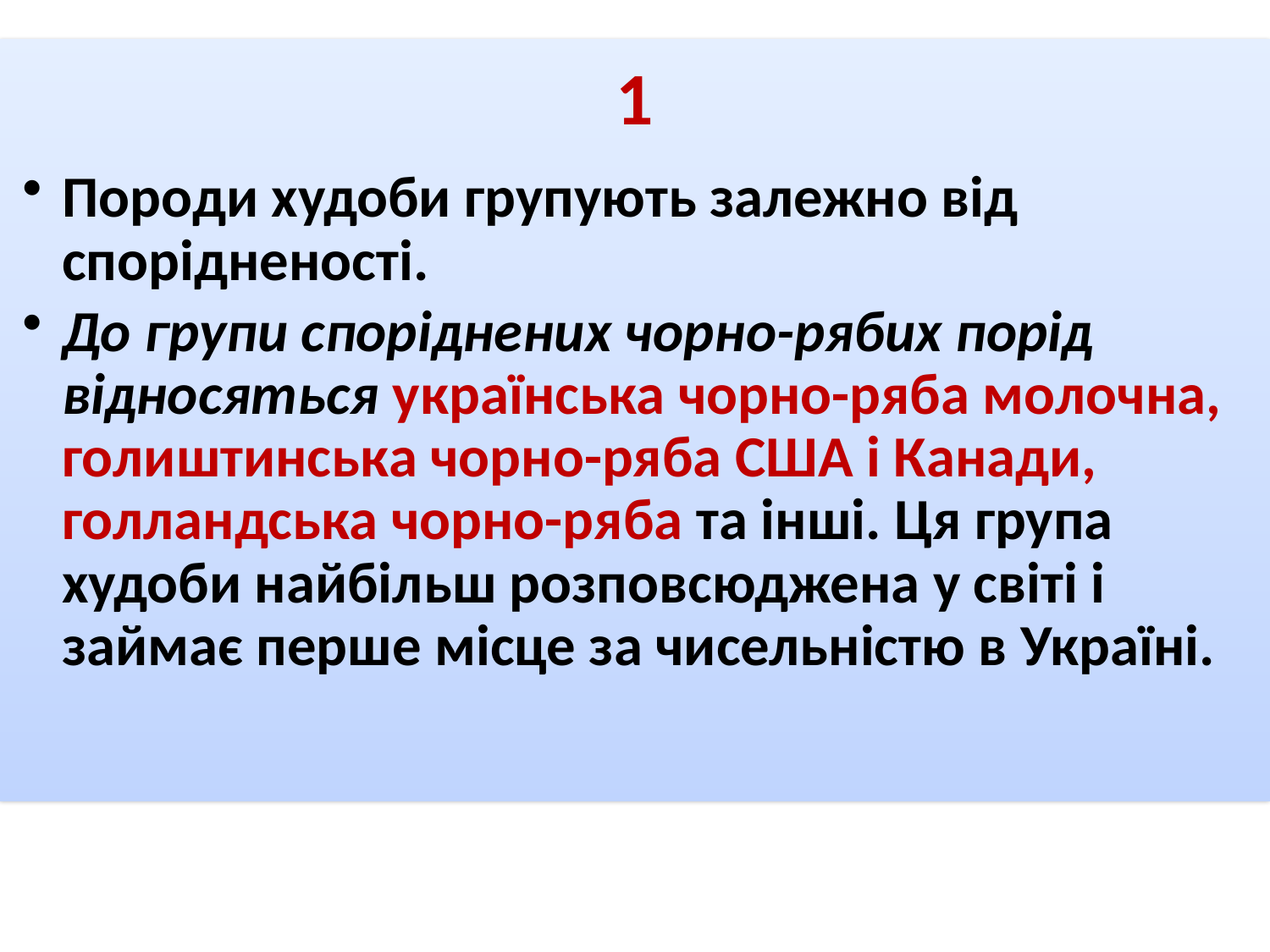

1
Породи худоби групують залежно від спорідненості.
До групи споріднених чорно-рябих порід відносяться українська чорно-ряба молочна, голиштинська чорно-ряба США і Канади, голландська чорно-ряба та інші. Ця група худоби найбільш розповсюджена у світі і займає перше місце за чисельністю в Україні.